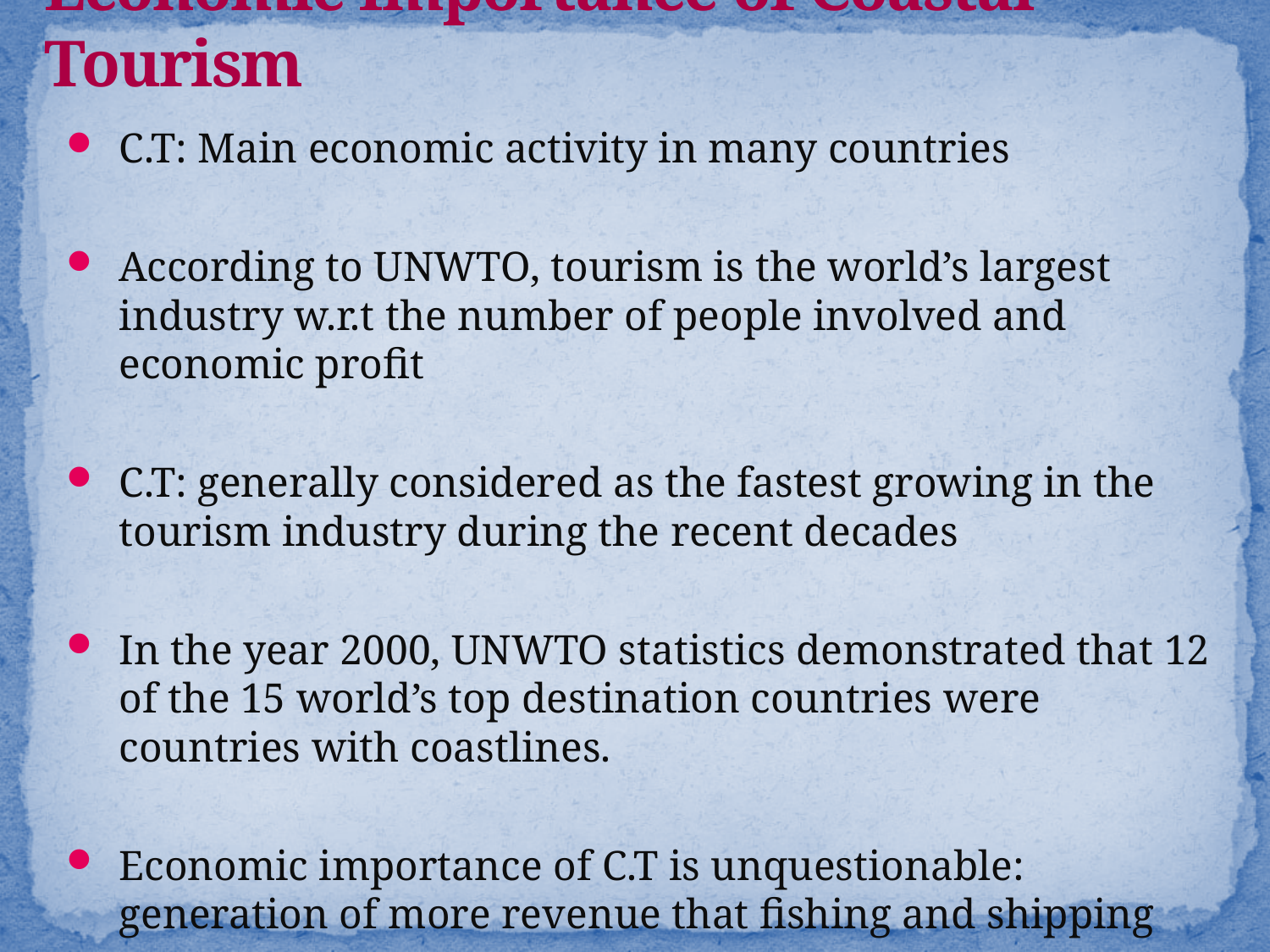

# Economic Importance of Coastal Tourism
C.T: Main economic activity in many countries

According to UNWTO, tourism is the world’s largest industry w.r.t the number of people involved and economic profit

C.T: generally considered as the fastest growing in the tourism industry during the recent decades

In the year 2000, UNWTO statistics demonstrated that 12 of the 15 world’s top destination countries were countries with coastlines.

Economic importance of C.T is unquestionable: generation of more revenue that fishing and shipping